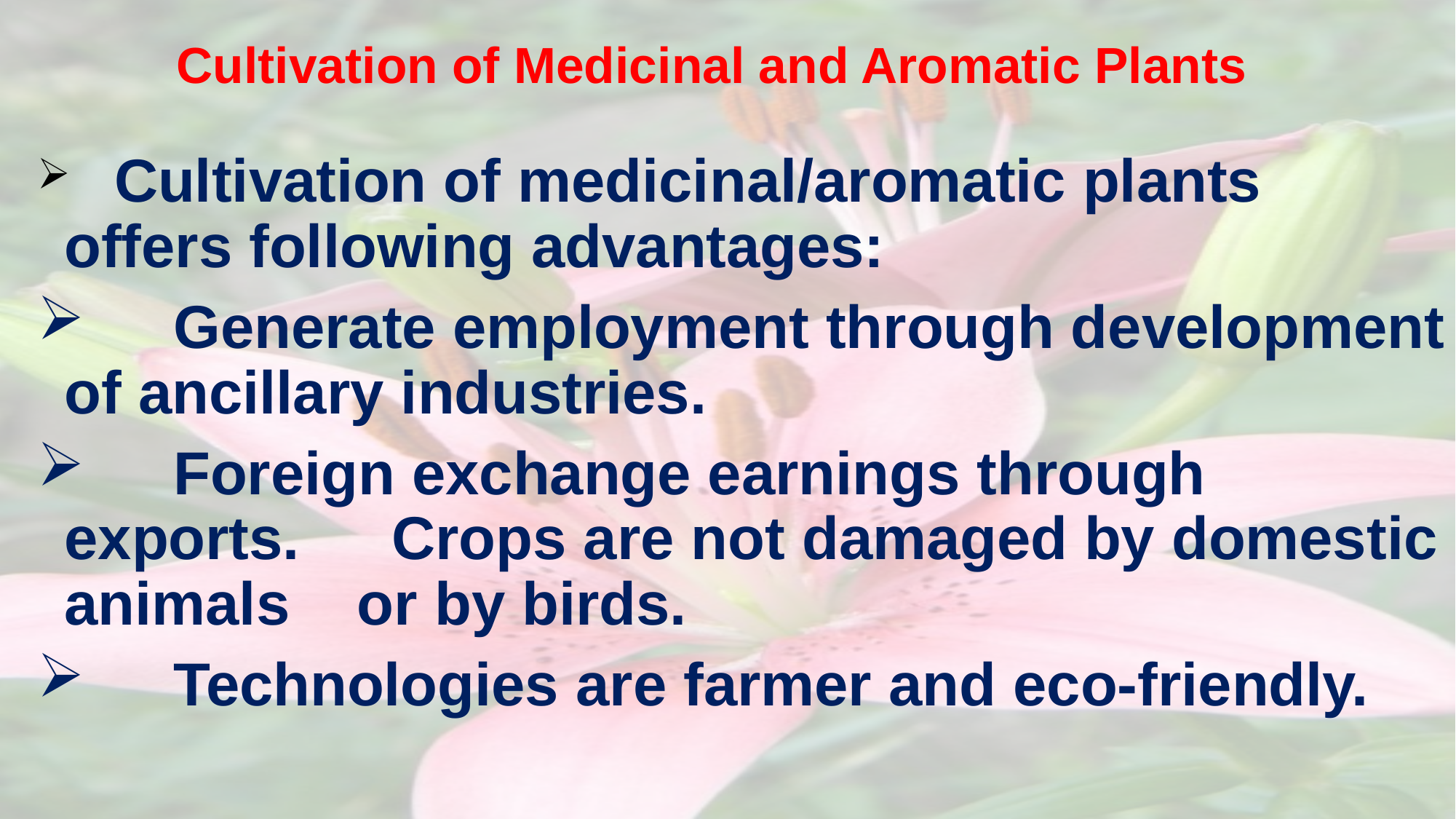

# Cultivation of Medicinal and Aromatic Plants
   Cultivation of medicinal/aromatic plants offers following advantages:
	Generate employment through development of ancillary industries.
	Foreign exchange earnings through exports. 	Crops are not damaged by domestic animals    or by birds.
	Technologies are farmer and eco-friendly.